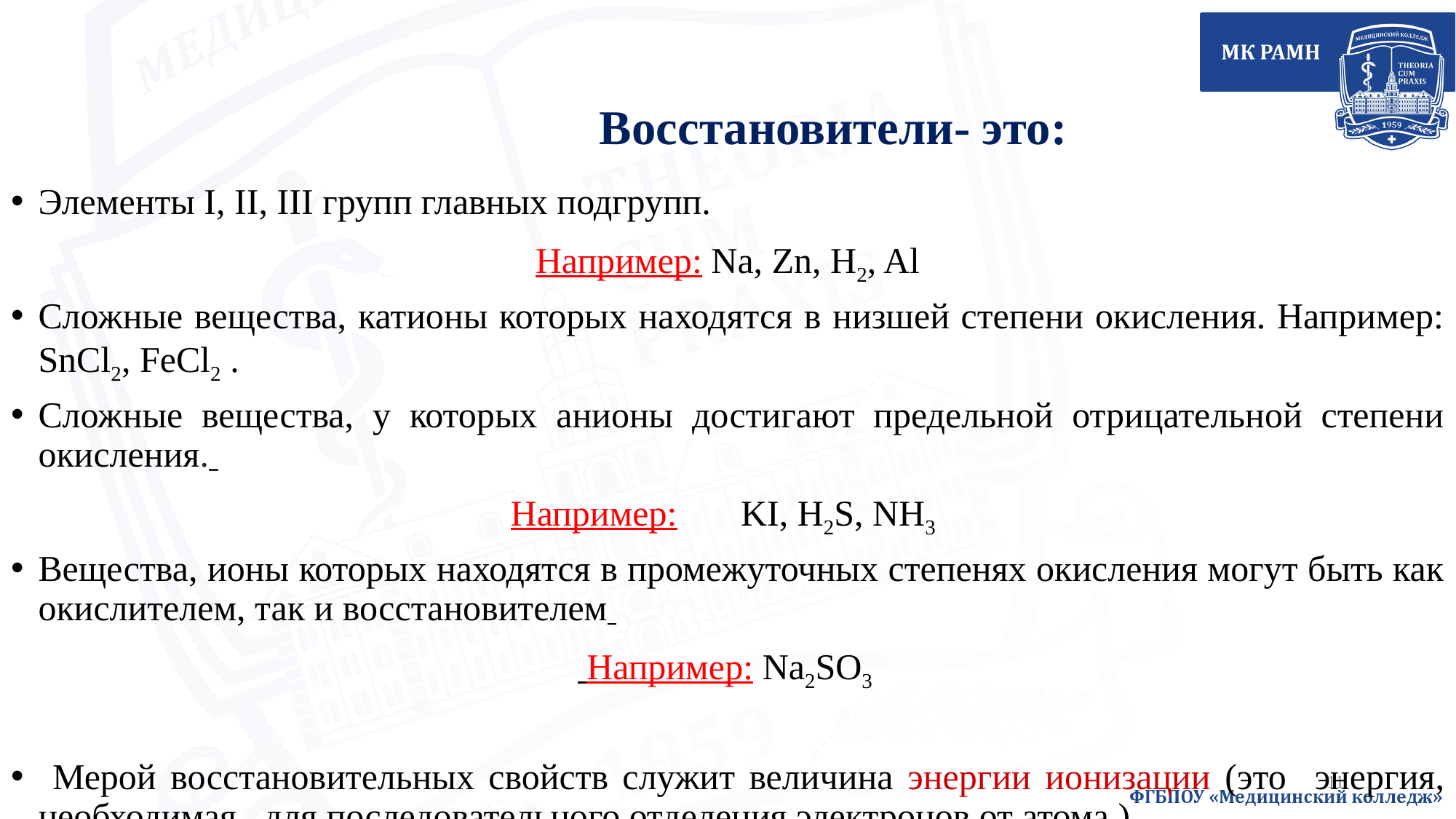

Восстановители- это:
Элементы I, II, III групп главных подгрупп.
Например: Na, Zn, H2, Al
Сложные вещества, катионы которых находятся в низшей степени окисления. Например: SnCl2, FeCl2 .
Сложные вещества, у которых анионы достигают предельной отрицательной степени окисления.
Например:       KI, H2S, NH3
Вещества, ионы которых находятся в промежуточных степенях окисления могут быть как окислителем, так и восстановителем
 Например: Na2SO3

 Мерой восстановительных свойств служит величина энергии ионизации (это  энергия, необходимая   для последовательного отделения электронов от атома.)

11
11